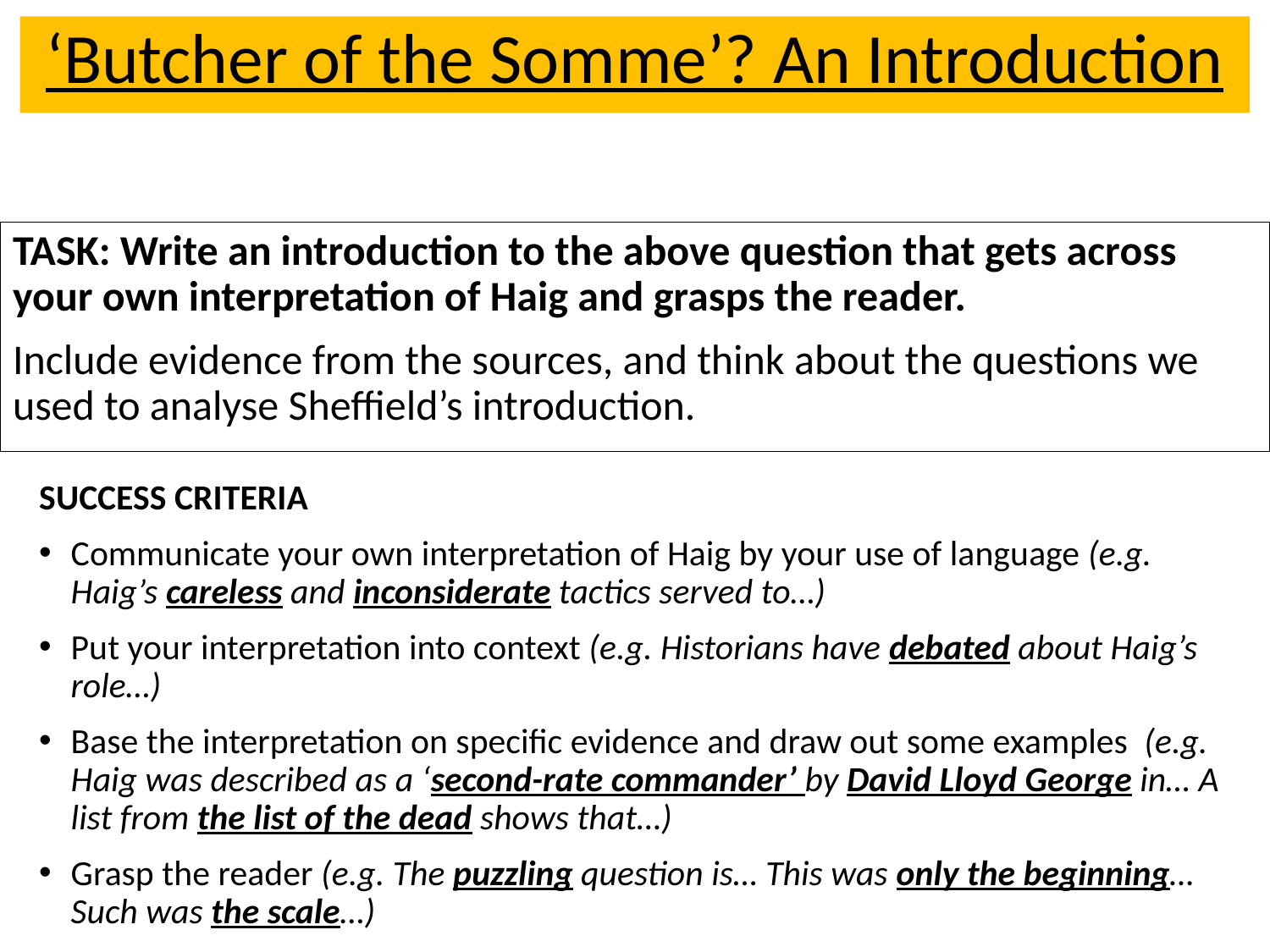

# ‘Butcher of the Somme’? An Introduction
TASK: Write an introduction to the above question that gets across your own interpretation of Haig and grasps the reader.
Include evidence from the sources, and think about the questions we used to analyse Sheffield’s introduction.
SUCCESS CRITERIA
Communicate your own interpretation of Haig by your use of language (e.g. Haig’s careless and inconsiderate tactics served to…)
Put your interpretation into context (e.g. Historians have debated about Haig’s role…)
Base the interpretation on specific evidence and draw out some examples  (e.g. Haig was described as a ‘second-rate commander’ by David Lloyd George in… A list from the list of the dead shows that…)
Grasp the reader (e.g. The puzzling question is… This was only the beginning… Such was the scale…)